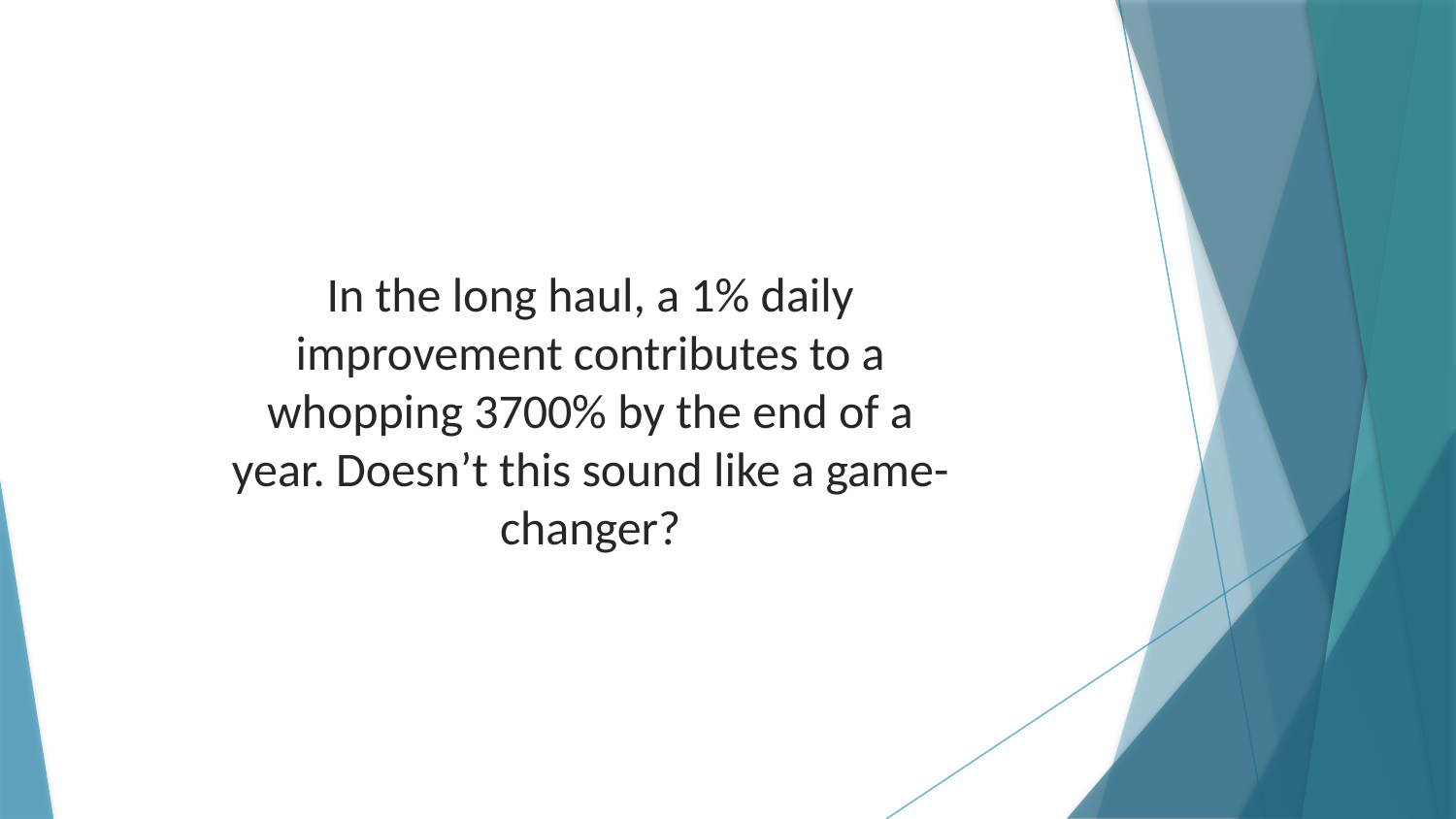

In the long haul, a 1% daily improvement contributes to a whopping 3700% by the end of a year. Doesn’t this sound like a game-changer?